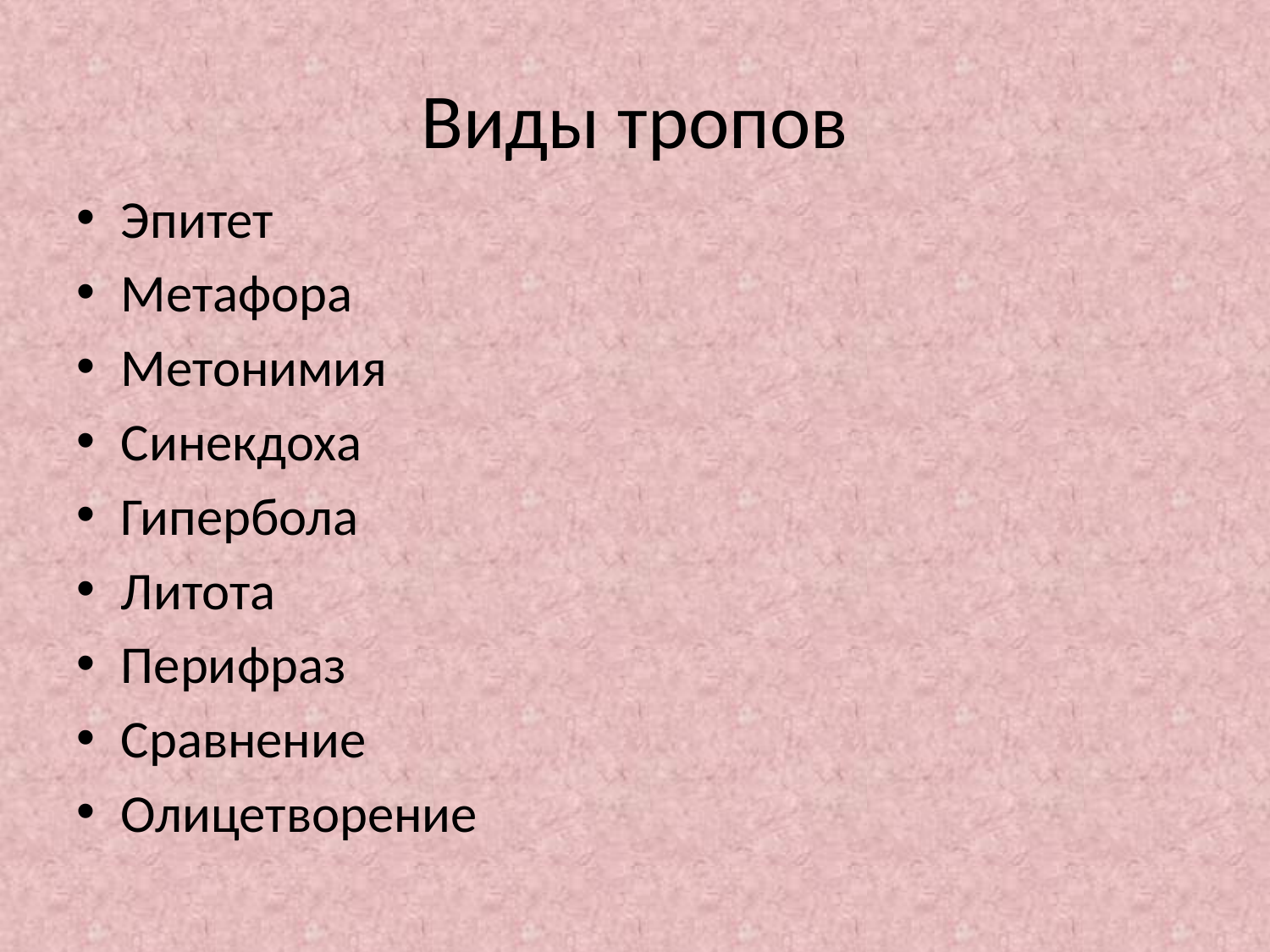

# Виды тропов
Эпитет
Метафора
Метонимия
Синекдоха
Гипербола
Литота
Перифраз
Сравнение
Олицетворение